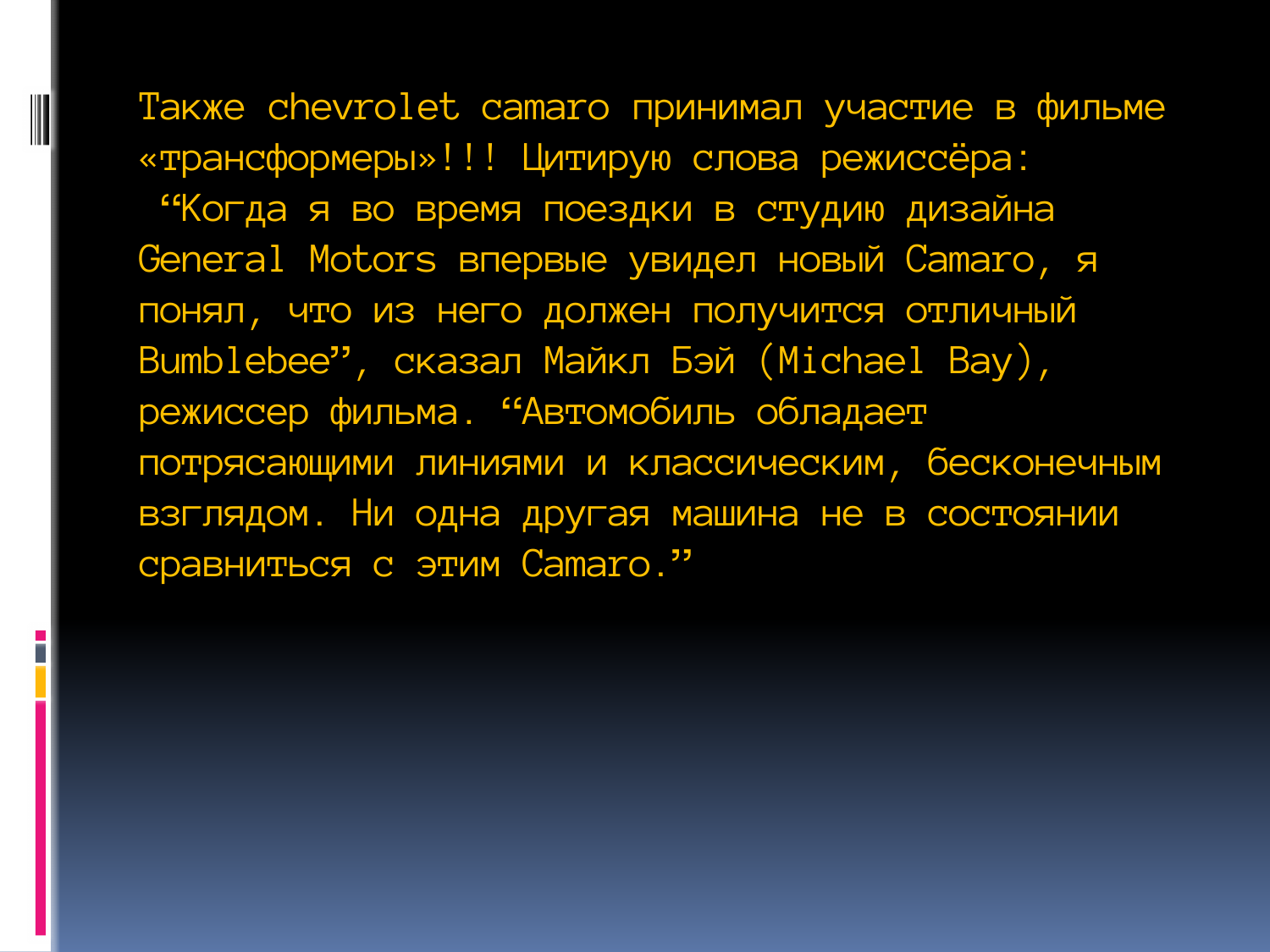

# Также chevrolet camaro принимал участие в фильме «трансформеры»!!! Цитирую слова режиссёра: “Когда я во время поездки в студию дизайна General Motors впервые увидел новый Camaro, я понял, что из него должен получится отличный Bumblebee”, сказал Майкл Бэй (Michael Bay), режиссер фильма. “Автомобиль обладает потрясающими линиями и классическим, бесконечным взглядом. Ни одна другая машина не в состоянии сравниться с этим Camaro.”